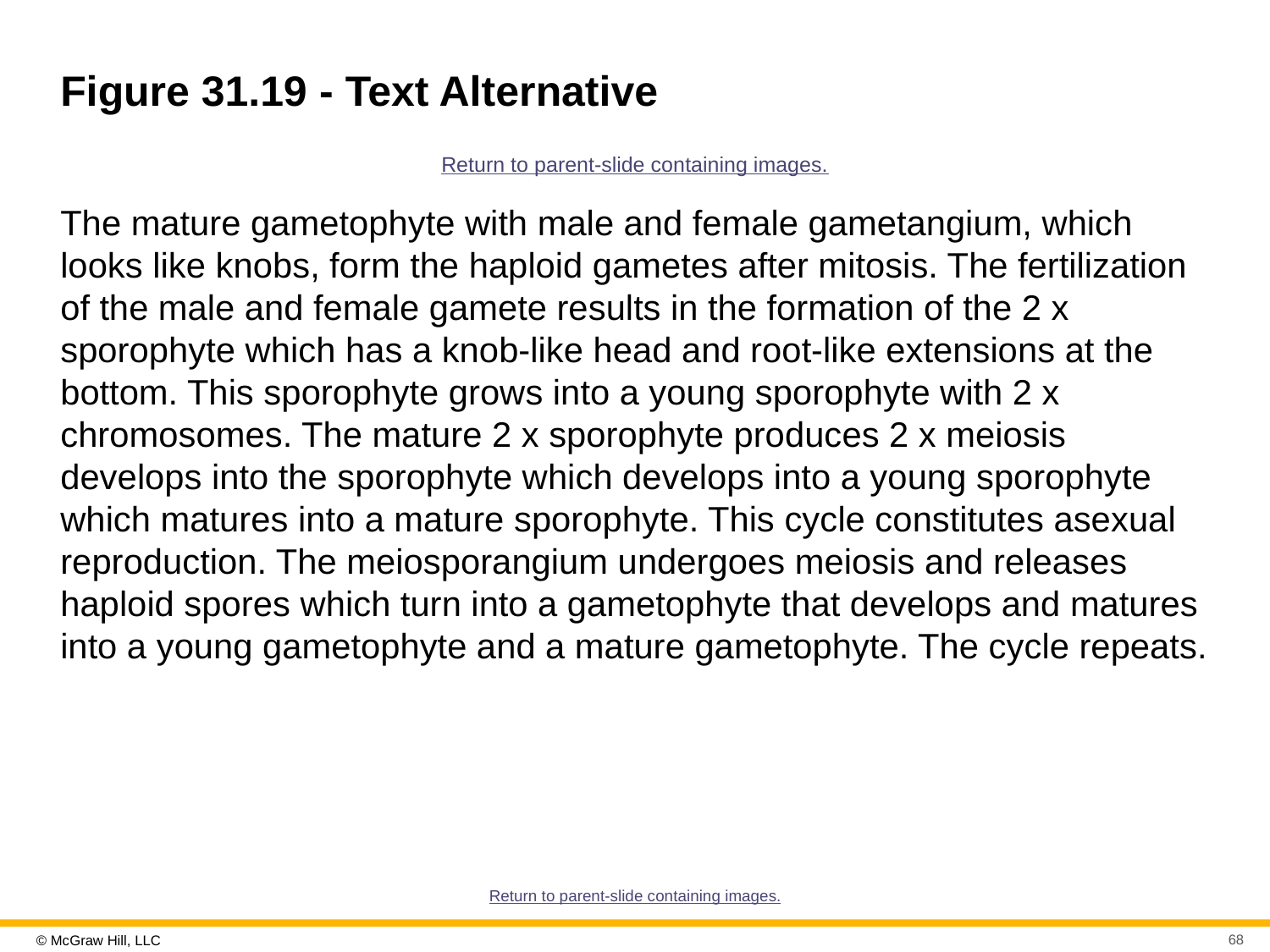

# Figure 31.19 - Text Alternative
Return to parent-slide containing images.
The mature gametophyte with male and female gametangium, which looks like knobs, form the haploid gametes after mitosis. The fertilization of the male and female gamete results in the formation of the 2 x sporophyte which has a knob-like head and root-like extensions at the bottom. This sporophyte grows into a young sporophyte with 2 x chromosomes. The mature 2 x sporophyte produces 2 x meiosis develops into the sporophyte which develops into a young sporophyte which matures into a mature sporophyte. This cycle constitutes asexual reproduction. The meiosporangium undergoes meiosis and releases haploid spores which turn into a gametophyte that develops and matures into a young gametophyte and a mature gametophyte. The cycle repeats.
Return to parent-slide containing images.
68